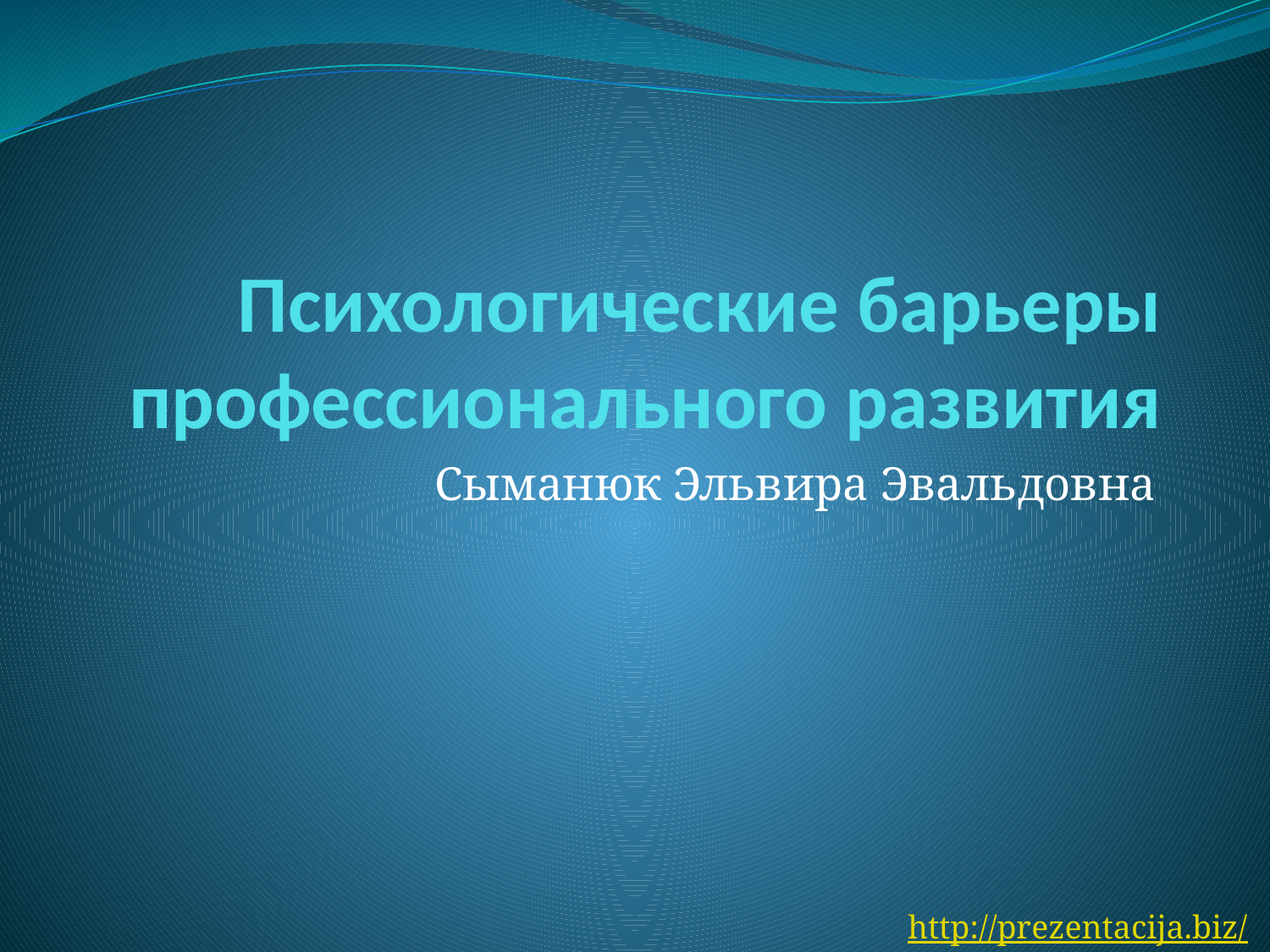

# Психологические барьеры профессионального развития
Сыманюк Эльвира Эвальдовна
http://prezentacija.biz/